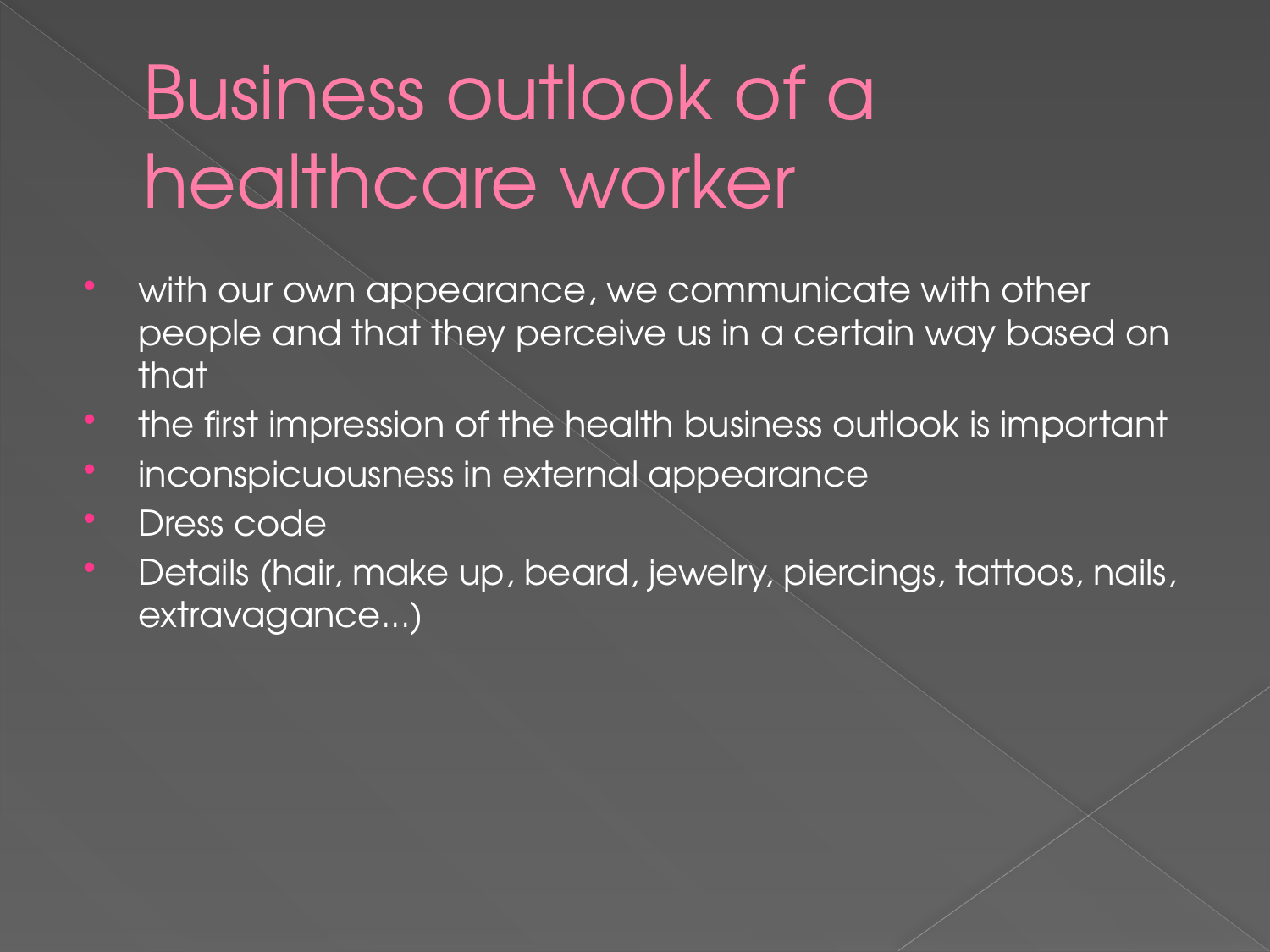

# Business outlook of a healthcare worker
with our own appearance, we communicate with other people and that they perceive us in a certain way based on that
the first impression of the health business outlook is important
inconspicuousness in external appearance
Dress code
Details (hair, make up, beard, jewelry, piercings, tattoos, nails, extravagance...)